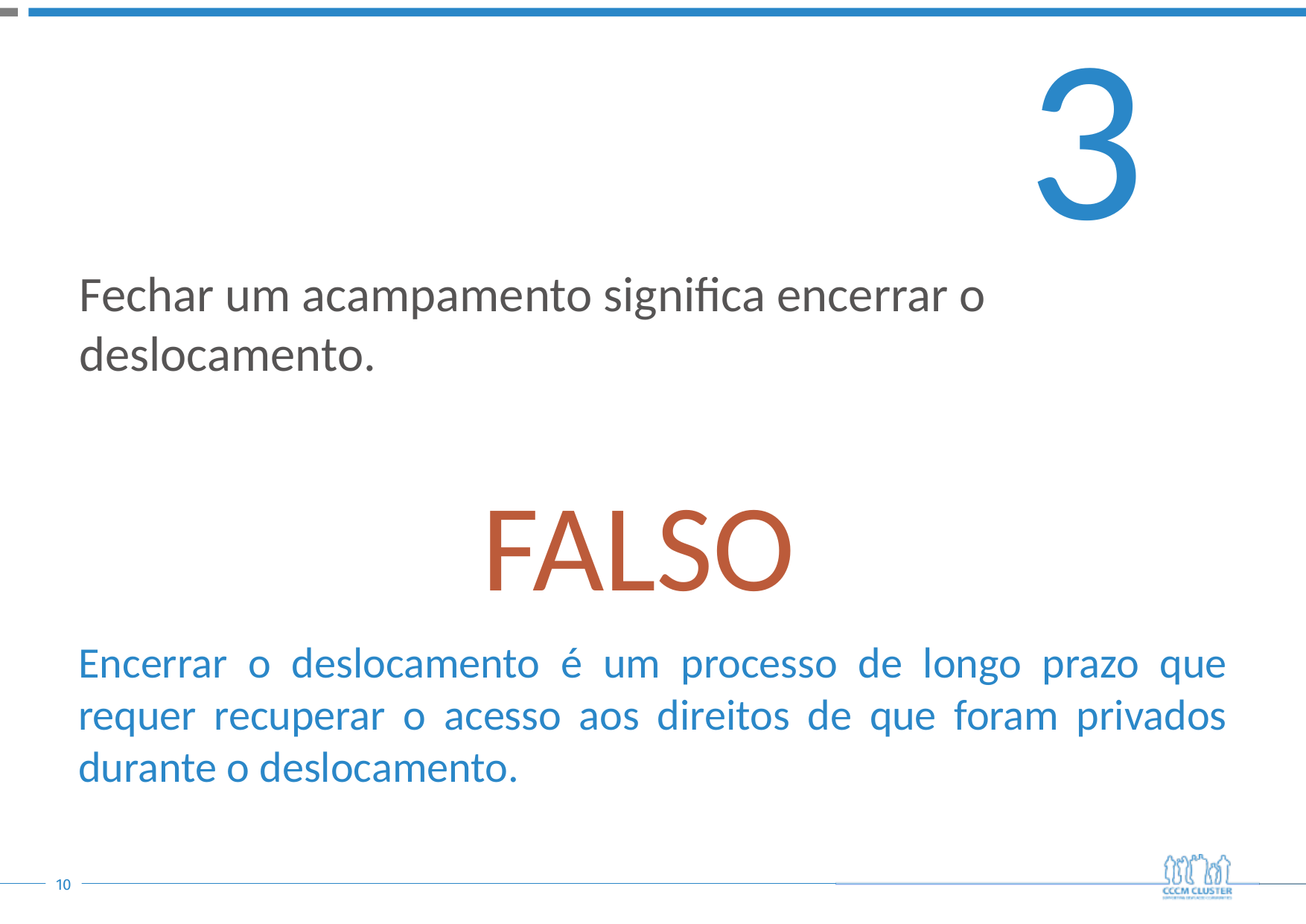

3
Fechar um acampamento significa encerrar o deslocamento.
FALSO
Encerrar o deslocamento é um processo de longo prazo que requer recuperar o acesso aos direitos de que foram privados durante o deslocamento.